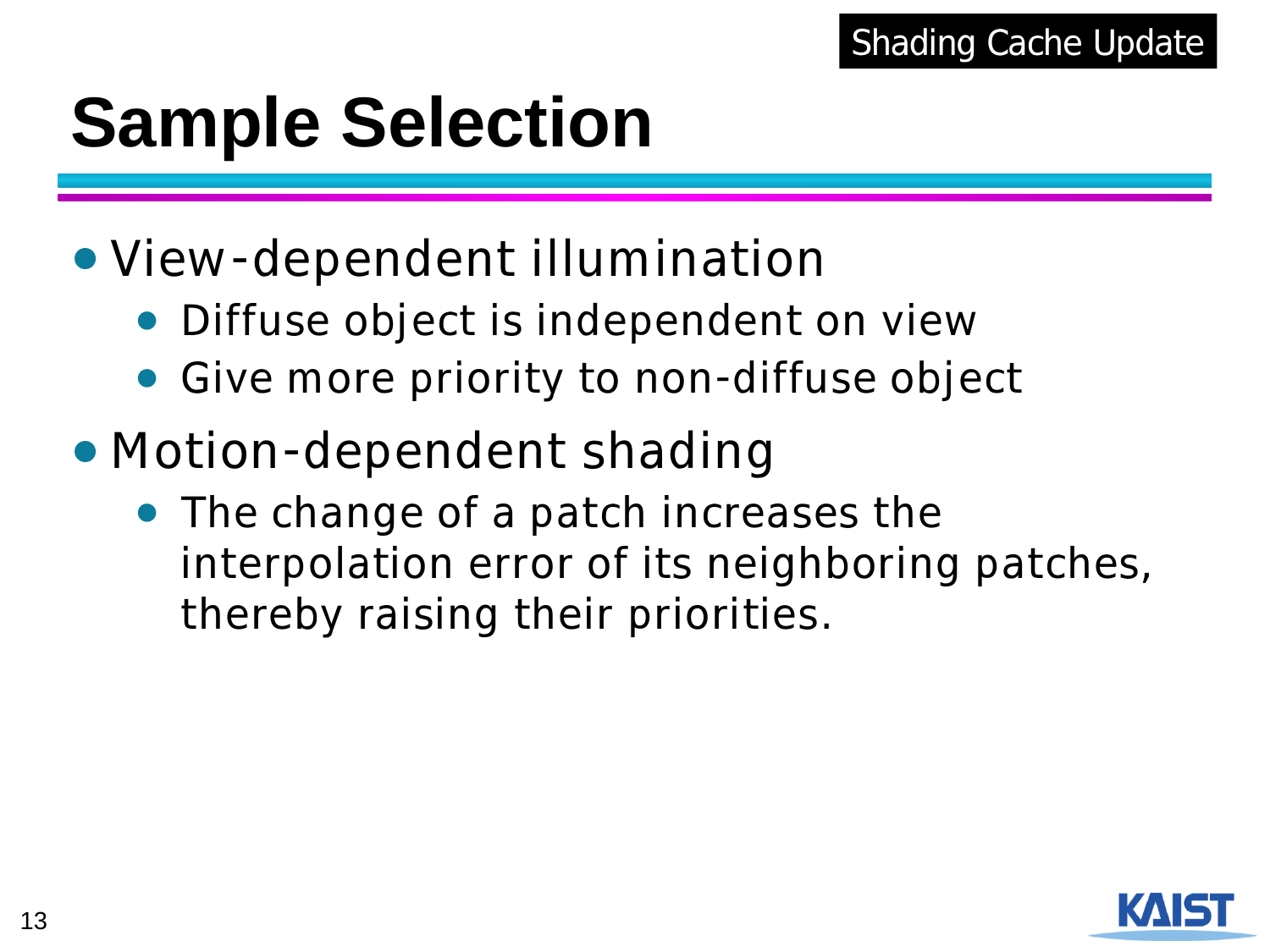

Shading Cache Update
# Sample Selection
View-dependent illumination
Diffuse object is independent on view
Give more priority to non-diffuse object
Motion-dependent shading
The change of a patch increases the interpolation error of its neighboring patches, thereby raising their priorities.